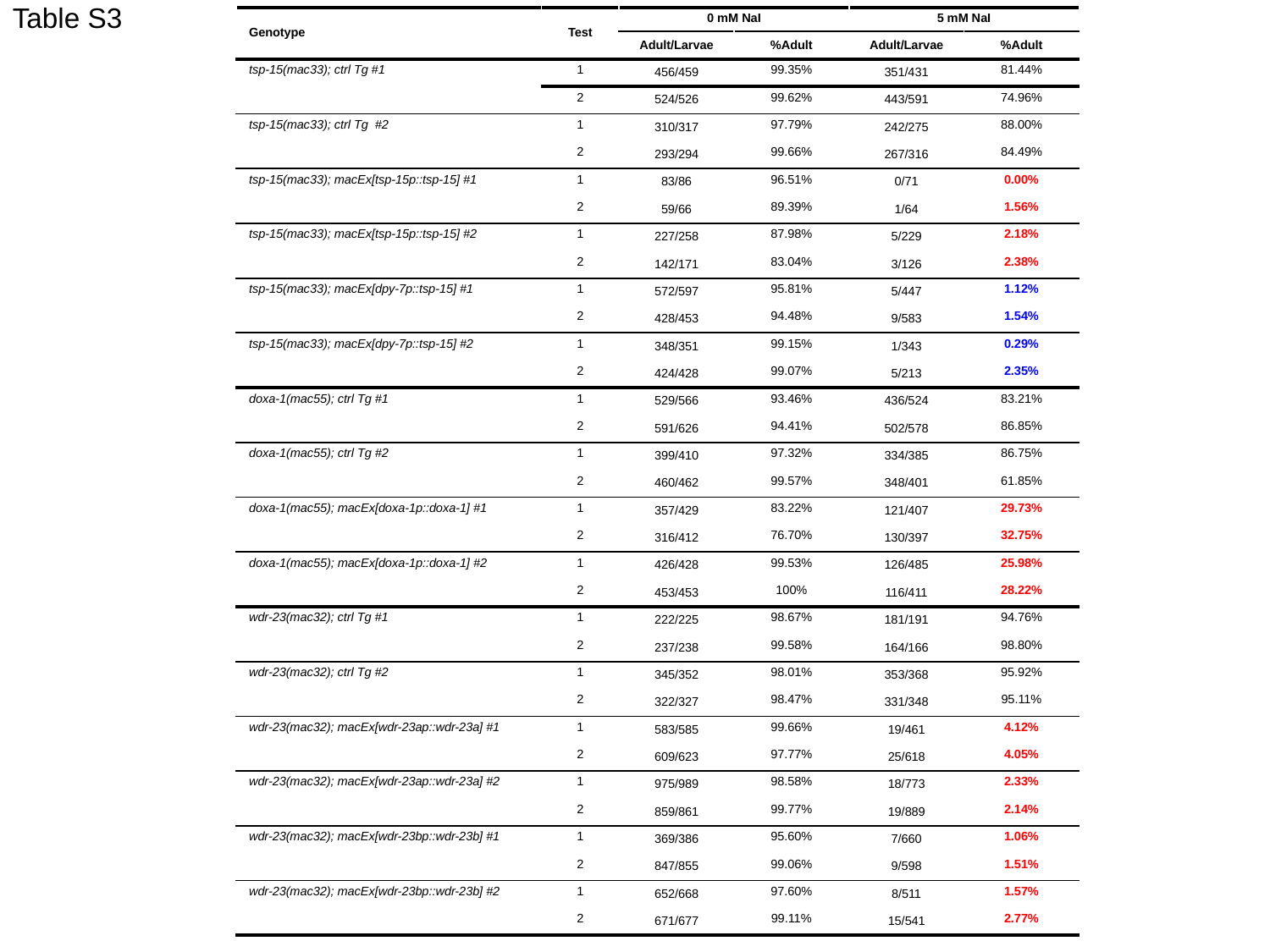

Table S3
| Genotype | Test | 0 mM NaI |  | 5 mM NaI |  |
| --- | --- | --- | --- | --- | --- |
|  |  | Adult/Larvae | %Adult | Adult/Larvae | %Adult |
| tsp-15(mac33); ctrl Tg #1 | 1 | 456/459 | 99.35% | 351/431 | 81.44% |
|  | 2 | 524/526 | 99.62% | 443/591 | 74.96% |
| tsp-15(mac33); ctrl Tg #2 | 1 | 310/317 | 97.79% | 242/275 | 88.00% |
|  | 2 | 293/294 | 99.66% | 267/316 | 84.49% |
| tsp-15(mac33); macEx[tsp-15p::tsp-15] #1 | 1 | 83/86 | 96.51% | 0/71 | 0.00% |
|  | 2 | 59/66 | 89.39% | 1/64 | 1.56% |
| tsp-15(mac33); macEx[tsp-15p::tsp-15] #2 | 1 | 227/258 | 87.98% | 5/229 | 2.18% |
|  | 2 | 142/171 | 83.04% | 3/126 | 2.38% |
| tsp-15(mac33); macEx[dpy-7p::tsp-15] #1 | 1 | 572/597 | 95.81% | 5/447 | 1.12% |
|  | 2 | 428/453 | 94.48% | 9/583 | 1.54% |
| tsp-15(mac33); macEx[dpy-7p::tsp-15] #2 | 1 | 348/351 | 99.15% | 1/343 | 0.29% |
|  | 2 | 424/428 | 99.07% | 5/213 | 2.35% |
| doxa-1(mac55); ctrl Tg #1 | 1 | 529/566 | 93.46% | 436/524 | 83.21% |
|  | 2 | 591/626 | 94.41% | 502/578 | 86.85% |
| doxa-1(mac55); ctrl Tg #2 | 1 | 399/410 | 97.32% | 334/385 | 86.75% |
|  | 2 | 460/462 | 99.57% | 348/401 | 61.85% |
| doxa-1(mac55); macEx[doxa-1p::doxa-1] #1 | 1 | 357/429 | 83.22% | 121/407 | 29.73% |
|  | 2 | 316/412 | 76.70% | 130/397 | 32.75% |
| doxa-1(mac55); macEx[doxa-1p::doxa-1] #2 | 1 | 426/428 | 99.53% | 126/485 | 25.98% |
|  | 2 | 453/453 | 100% | 116/411 | 28.22% |
| wdr-23(mac32); ctrl Tg #1 | 1 | 222/225 | 98.67% | 181/191 | 94.76% |
|  | 2 | 237/238 | 99.58% | 164/166 | 98.80% |
| wdr-23(mac32); ctrl Tg #2 | 1 | 345/352 | 98.01% | 353/368 | 95.92% |
|  | 2 | 322/327 | 98.47% | 331/348 | 95.11% |
| wdr-23(mac32); macEx[wdr-23ap::wdr-23a] #1 | 1 | 583/585 | 99.66% | 19/461 | 4.12% |
|  | 2 | 609/623 | 97.77% | 25/618 | 4.05% |
| wdr-23(mac32); macEx[wdr-23ap::wdr-23a] #2 | 1 | 975/989 | 98.58% | 18/773 | 2.33% |
|  | 2 | 859/861 | 99.77% | 19/889 | 2.14% |
| wdr-23(mac32); macEx[wdr-23bp::wdr-23b] #1 | 1 | 369/386 | 95.60% | 7/660 | 1.06% |
|  | 2 | 847/855 | 99.06% | 9/598 | 1.51% |
| wdr-23(mac32); macEx[wdr-23bp::wdr-23b] #2 | 1 | 652/668 | 97.60% | 8/511 | 1.57% |
|  | 2 | 671/677 | 99.11% | 15/541 | 2.77% |